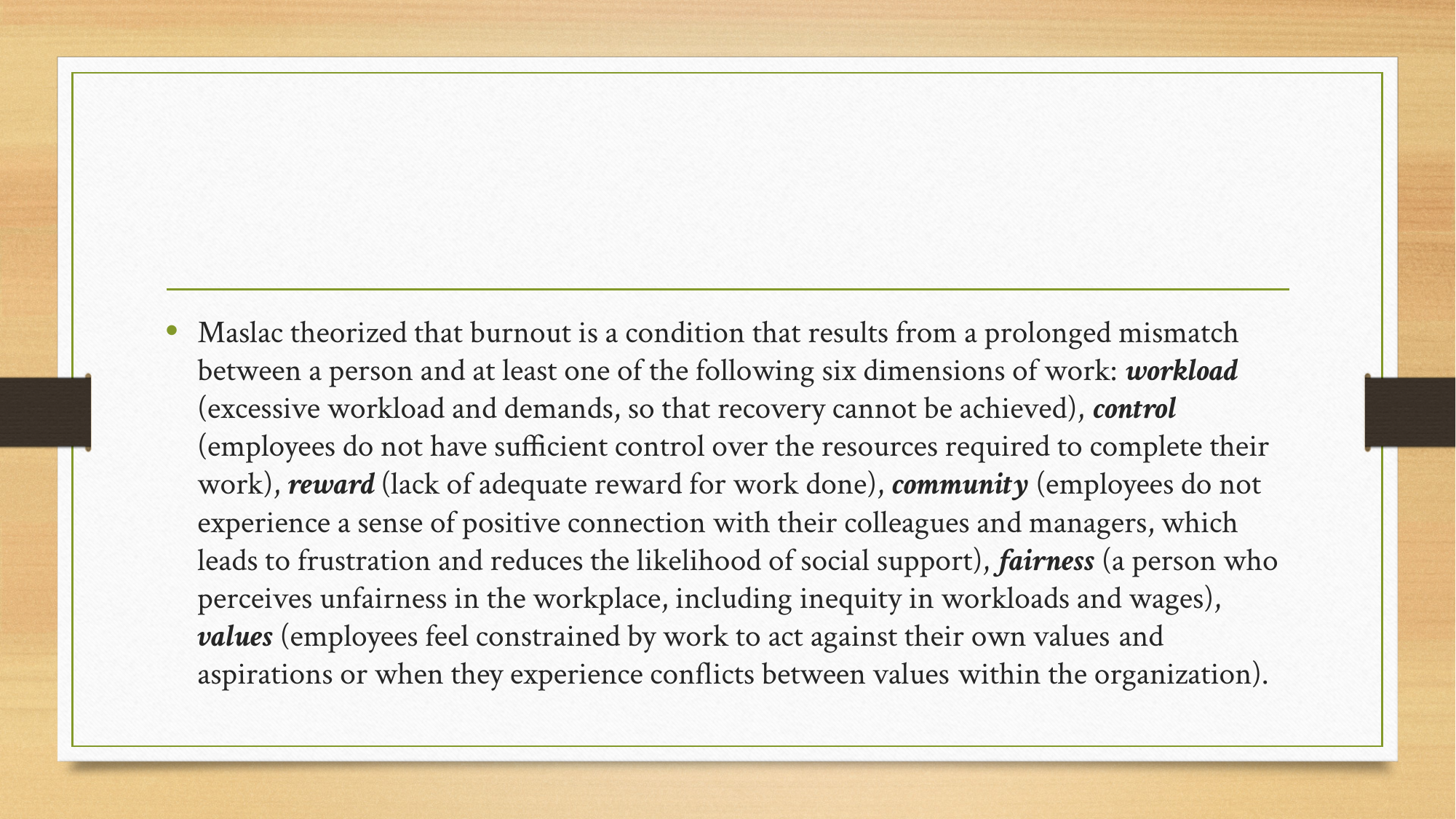

#
Maslac theorized that burnout is a condition that results from a prolonged mismatch between a person and at least one of the following six dimensions of work: workload (excessive workload and demands, so that recovery cannot be achieved), control (employees do not have sufficient control over the resources required to complete their work), reward (lack of adequate reward for work done), community (employees do not experience a sense of positive connection with their colleagues and managers, which leads to frustration and reduces the likelihood of social support), fairness (a person who perceives unfairness in the workplace, including inequity in workloads and wages), values ​​(employees feel constrained by work to act against their own values ​​and aspirations or when they experience conflicts between values ​​within the organization).